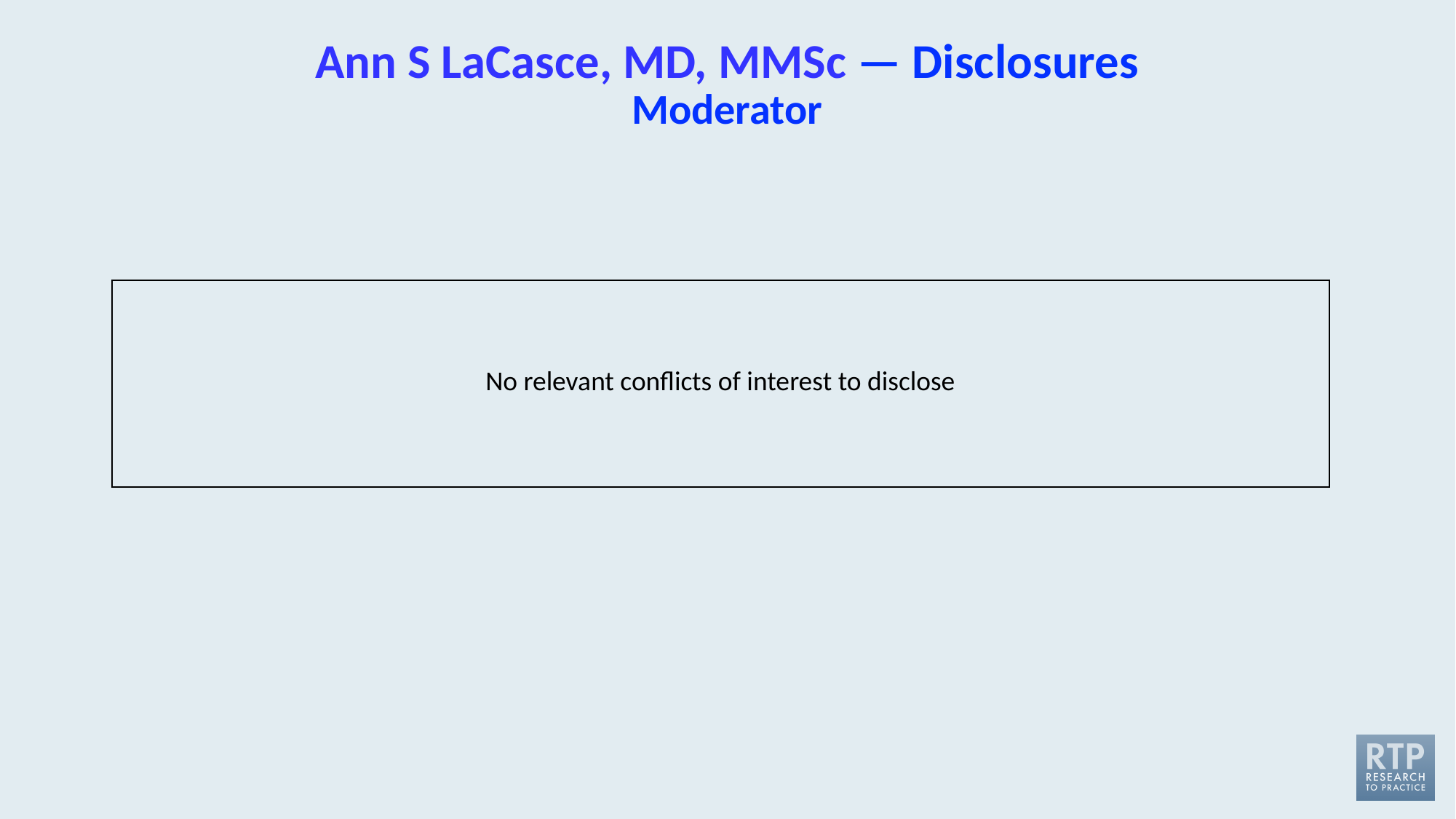

# Ann S LaCasce, MD, MMSc — Disclosures Moderator
| No relevant conflicts of interest to disclose |
| --- |